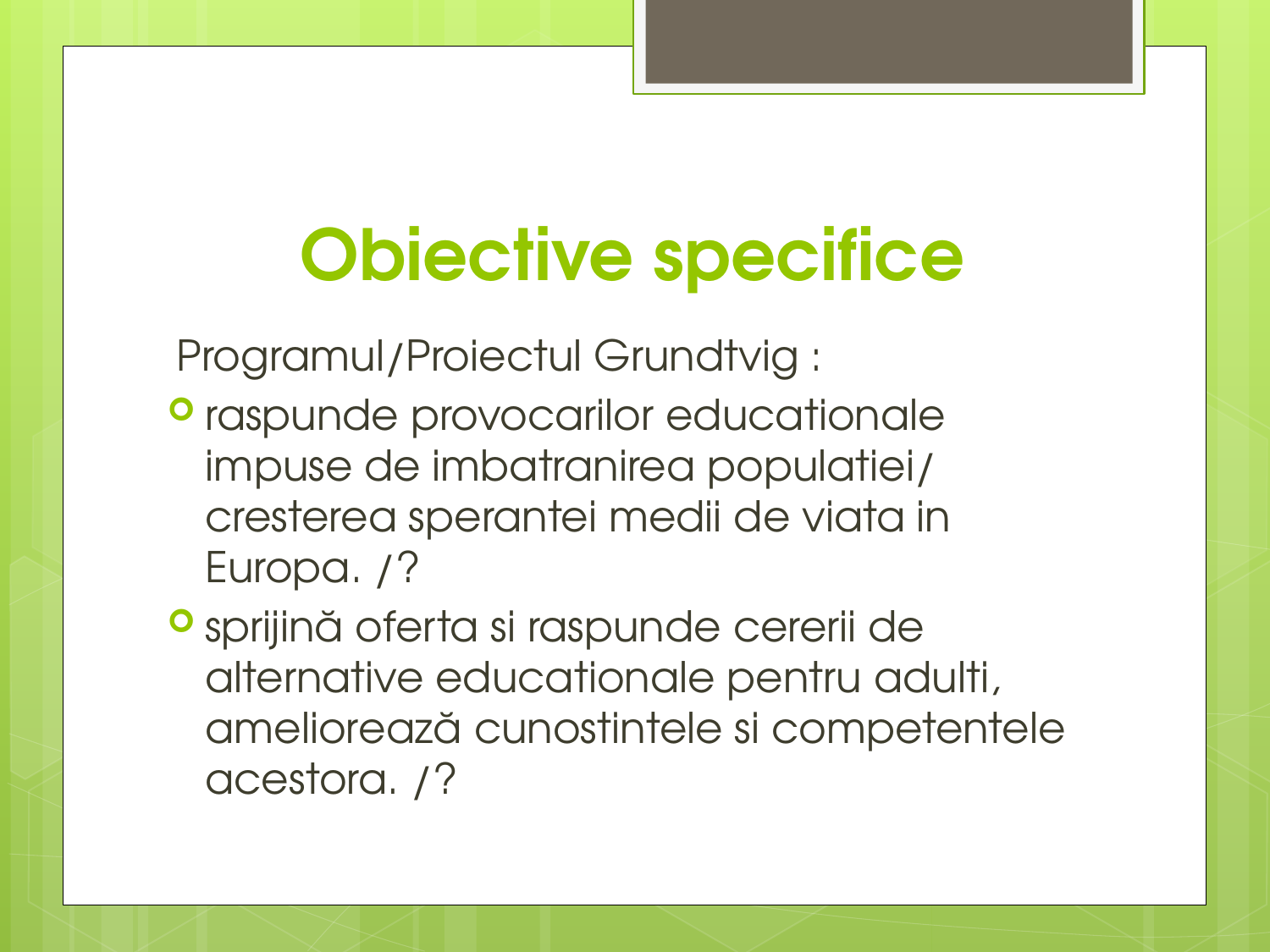

# Obiective specifice
Programul/Proiectul Grundtvig :
raspunde provocarilor educationale impuse de imbatranirea populatiei/ cresterea sperantei medii de viata in Europa. /?
sprijină oferta si raspunde cererii de alternative educationale pentru adulti, ameliorează cunostintele si competentele acestora. /?